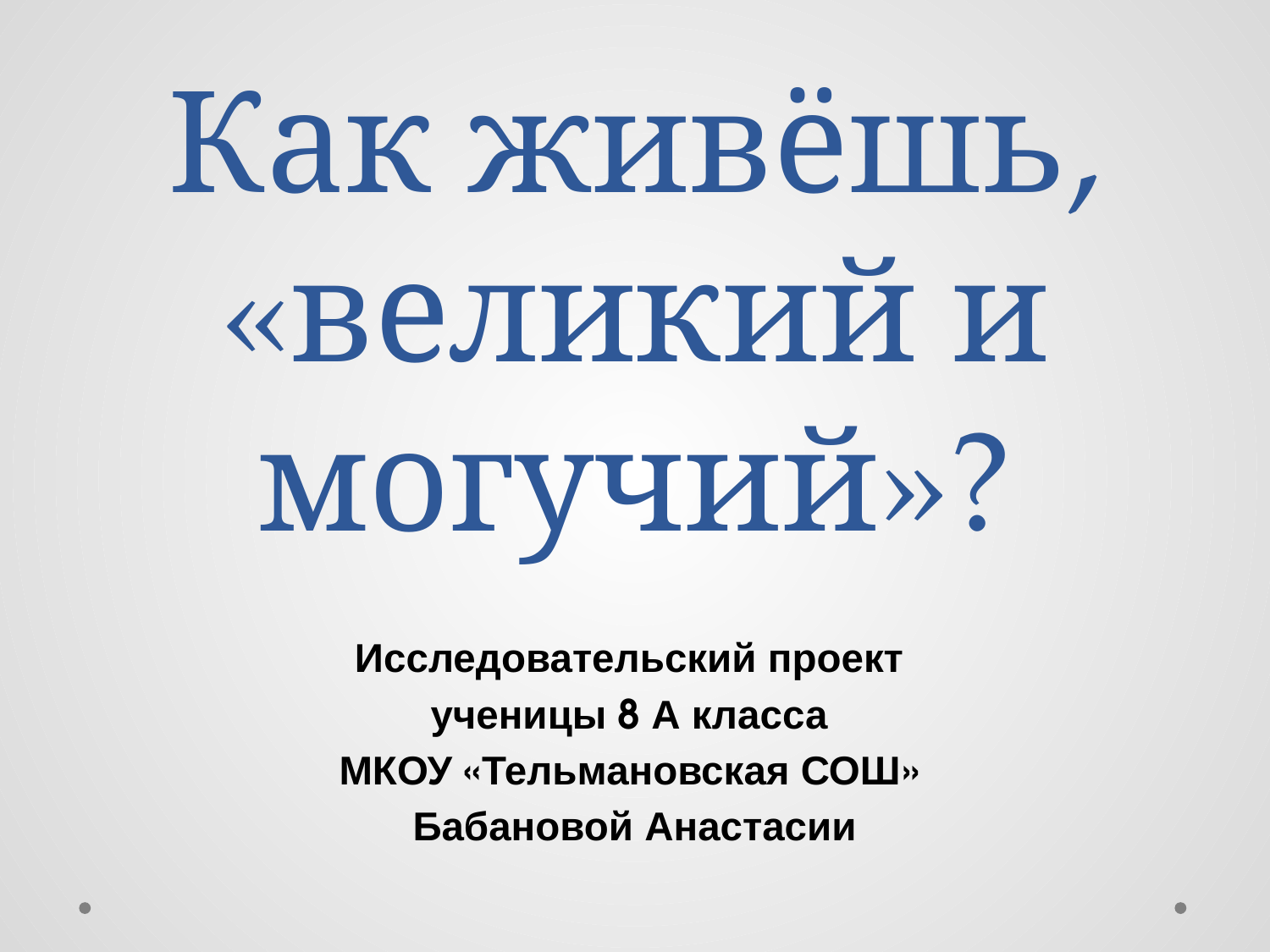

# Как живёшь, «великий и могучий»?
Исследовательский проект
ученицы 8 А класса
МКОУ «Тельмановская СОШ»
Бабановой Анастасии